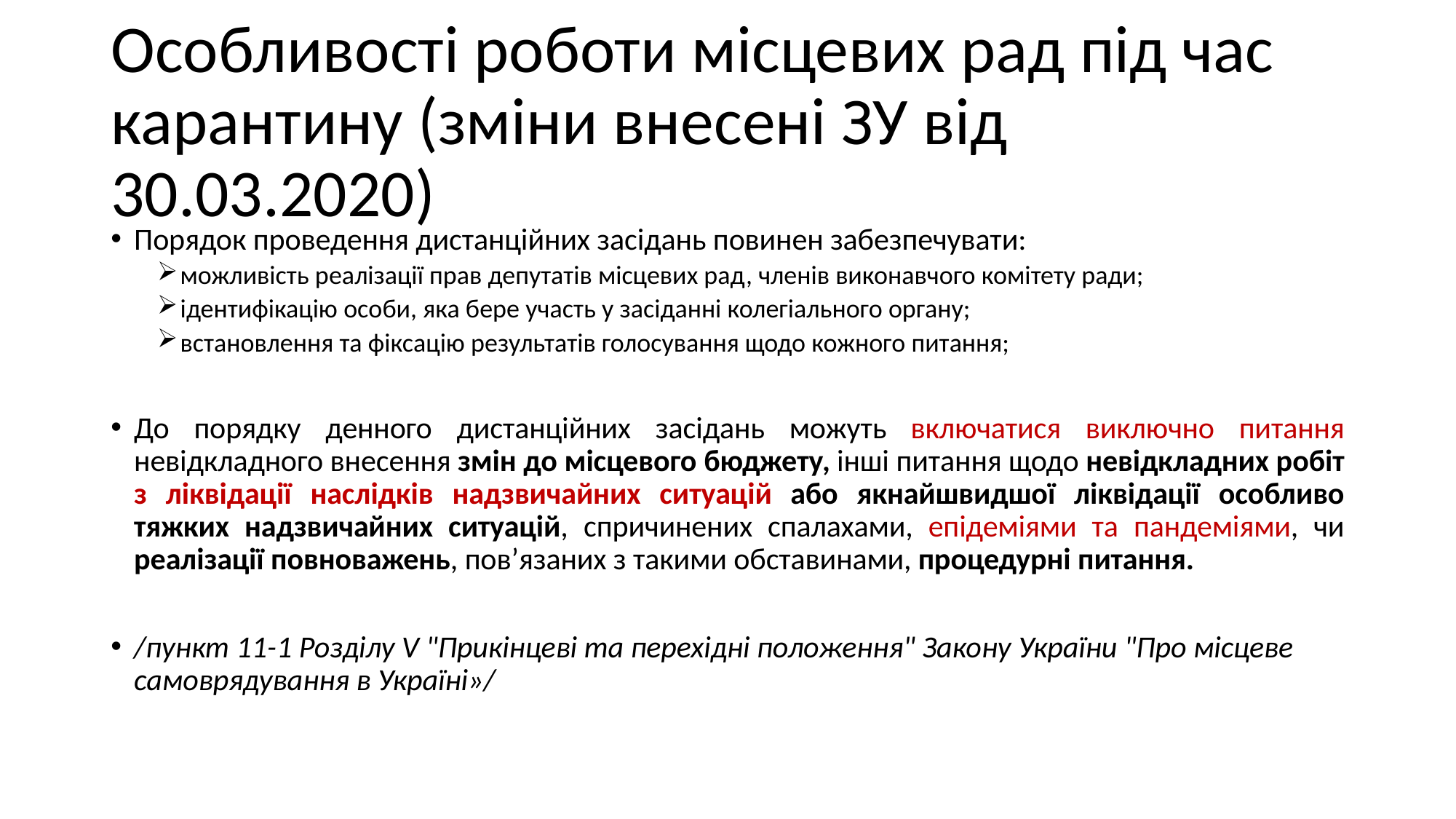

# Особливості роботи місцевих рад під час карантину (зміни внесені ЗУ від 30.03.2020)
Порядок проведення дистанційних засідань повинен забезпечувати:
можливість реалізації прав депутатів місцевих рад, членів виконавчого комітету ради;
ідентифікацію особи, яка бере участь у засіданні колегіального органу;
встановлення та фіксацію результатів голосування щодо кожного питання;

До порядку денного дистанційних засідань можуть включатися виключно питання невідкладного внесення змін до місцевого бюджету, інші питання щодо невідкладних робіт з ліквідації наслідків надзвичайних ситуацій або якнайшвидшої ліквідації особливо тяжких надзвичайних ситуацій, спричинених спалахами, епідеміями та пандеміями, чи реалізації повноважень, пов’язаних з такими обставинами, процедурні питання.

/пункт 11-1 Розділу V "Прикінцеві та перехідні положення" Закону України "Про місцеве самоврядування в Україні»/